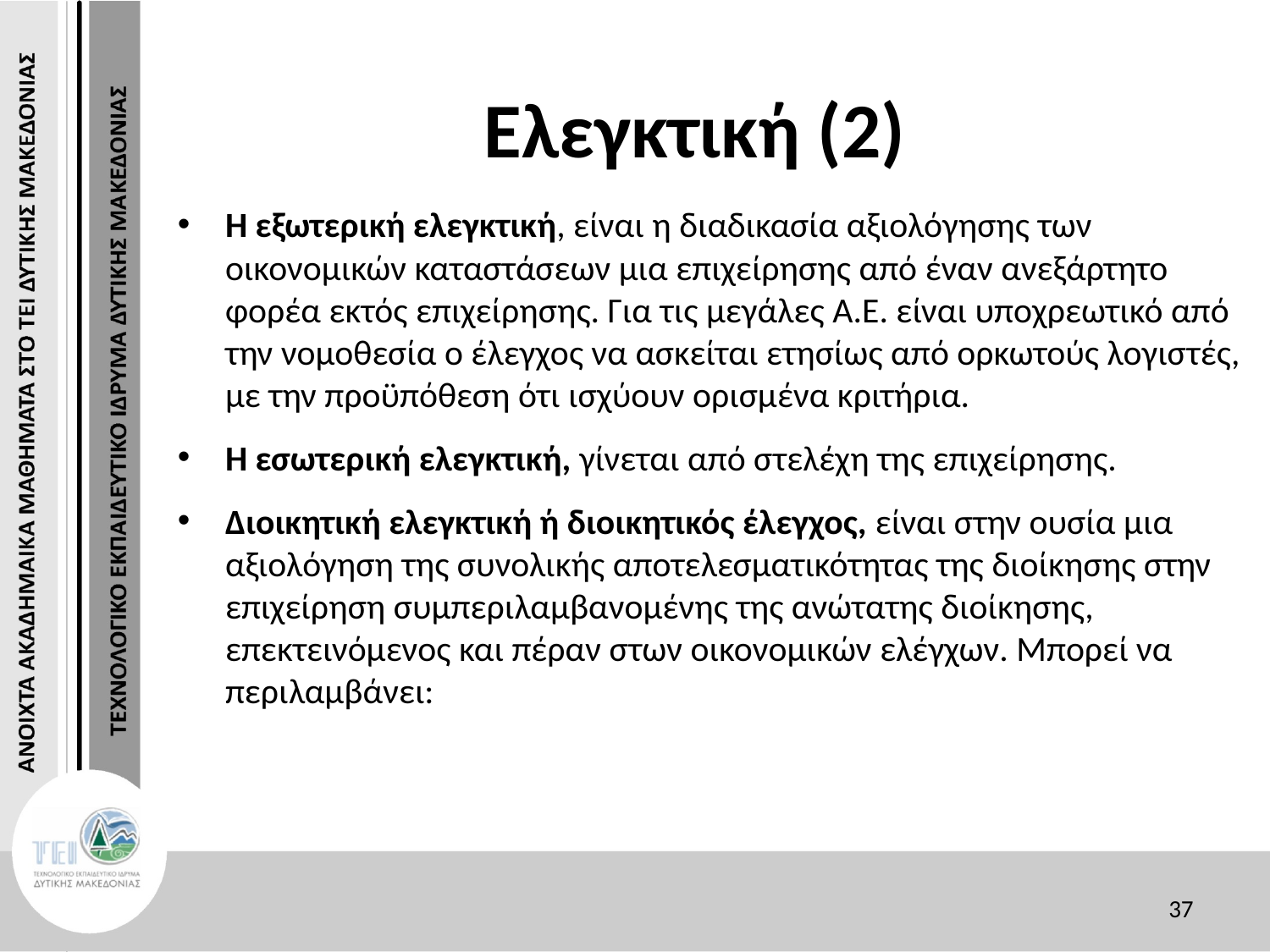

# Ελεγκτική (2)
Η εξωτερική ελεγκτική, είναι η διαδικασία αξιολόγησης των οικονομικών καταστάσεων μια επιχείρησης από έναν ανεξάρτητο φορέα εκτός επιχείρησης. Για τις μεγάλες Α.Ε. είναι υποχρεωτικό από την νομοθεσία ο έλεγχος να ασκείται ετησίως από ορκωτούς λογιστές, με την προϋπόθεση ότι ισχύουν ορισμένα κριτήρια.
Η εσωτερική ελεγκτική, γίνεται από στελέχη της επιχείρησης.
Διοικητική ελεγκτική ή διοικητικός έλεγχος, είναι στην ουσία μια αξιολόγηση της συνολικής αποτελεσματικότητας της διοίκησης στην επιχείρηση συμπεριλαμβανομένης της ανώτατης διοίκησης, επεκτεινόμενος και πέραν στων οικονομικών ελέγχων. Μπορεί να περιλαμβάνει:
37